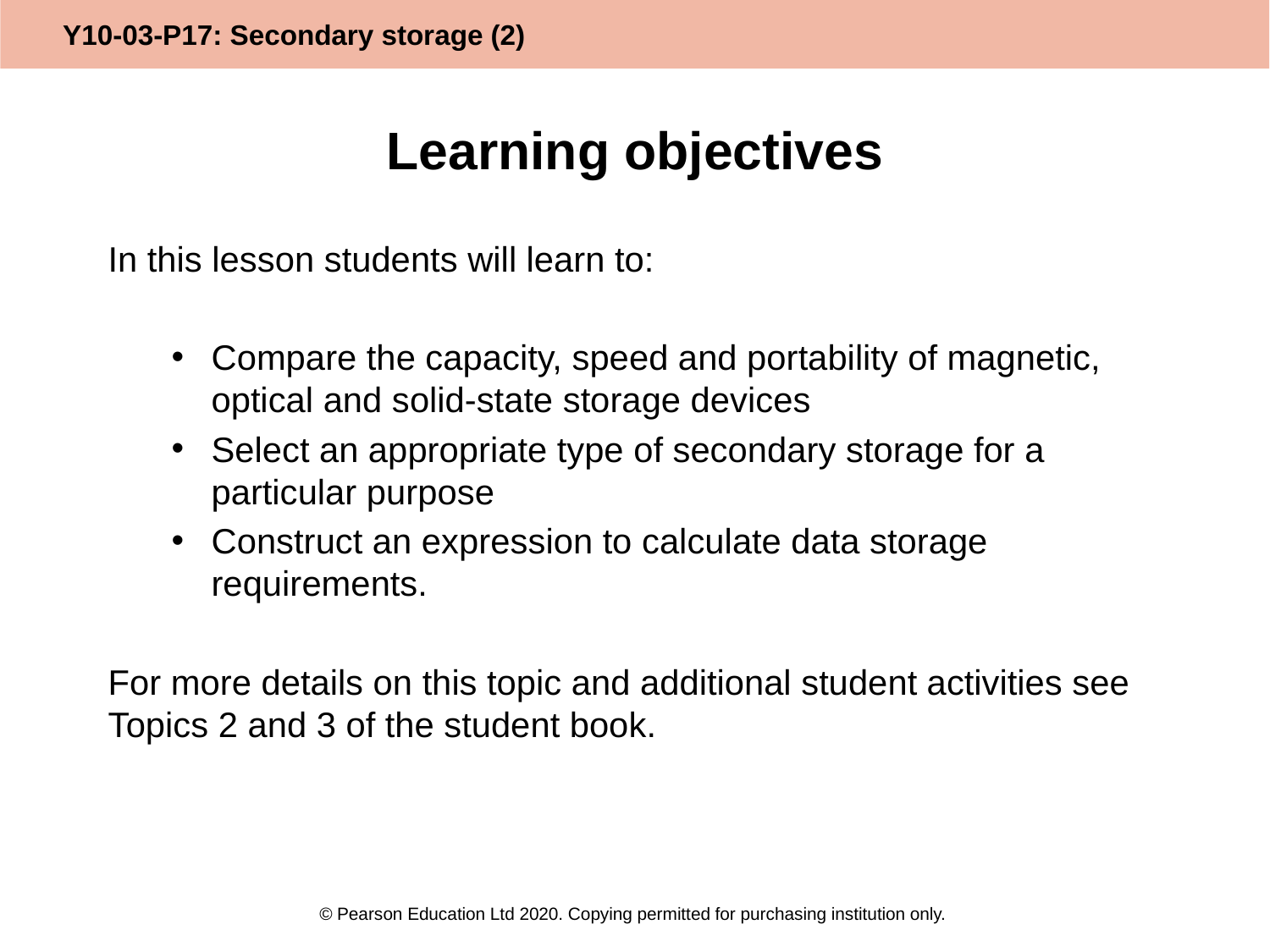

# Learning objectives
In this lesson students will learn to:

Compare the capacity, speed and portability of magnetic, optical and solid-state storage devices
Select an appropriate type of secondary storage for a particular purpose
Construct an expression to calculate data storage requirements.

For more details on this topic and additional student activities see Topics 2 and 3 of the student book.
© Pearson Education Ltd 2020. Copying permitted for purchasing institution only.